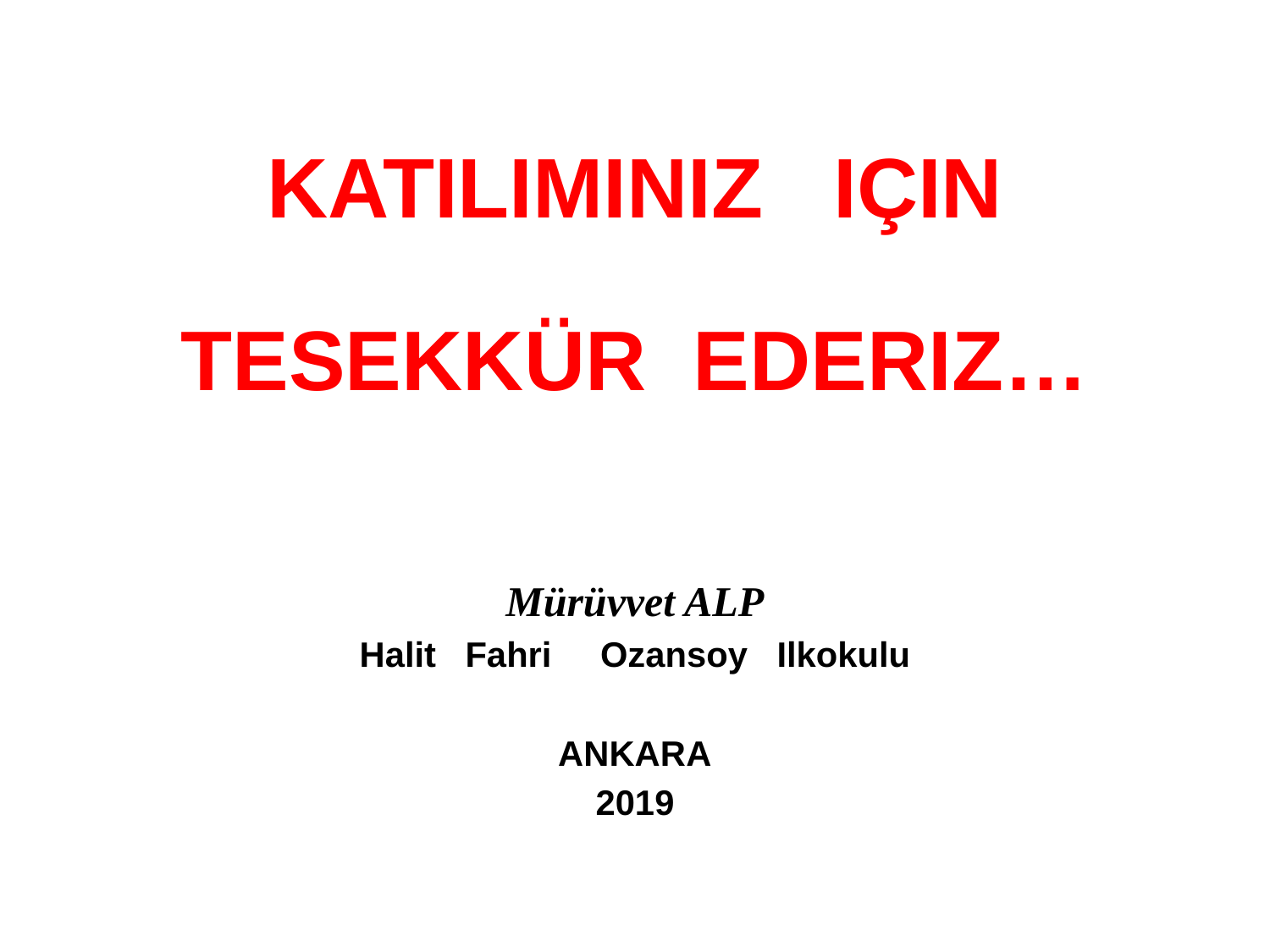

KATILIMINIZ   IÇIN TESEKKÜR  EDERIZ…

Mürüvvet ALP
Halit   Fahri     Ozansoy   Ilkokulu

ANKARA
2019